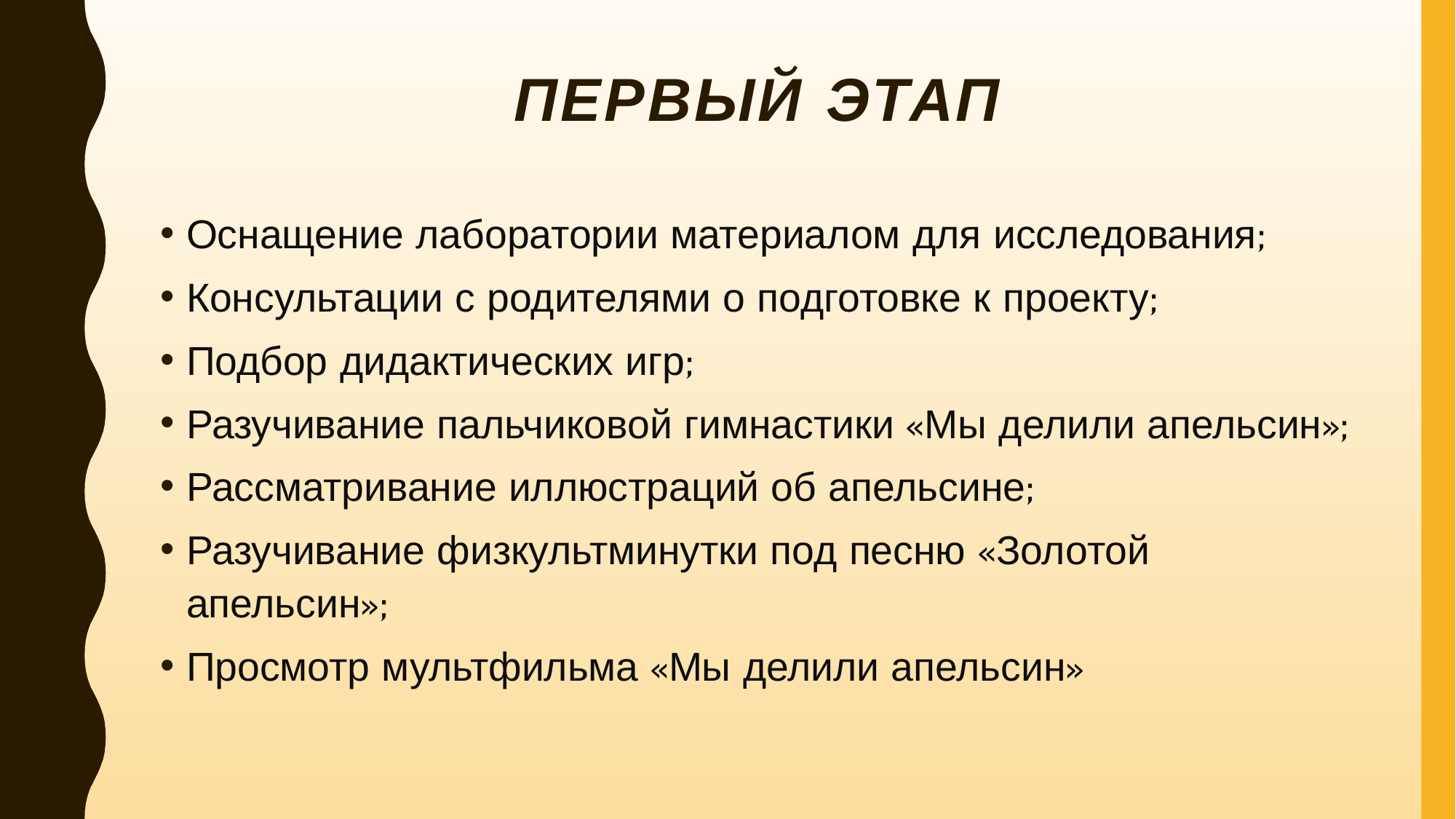

# Первый этап
Оснащение лаборатории материалом для исследования;
Консультации с родителями о подготовке к проекту;
Подбор дидактических игр;
Разучивание пальчиковой гимнастики «Мы делили апельсин»;
Рассматривание иллюстраций об апельсине;
Разучивание физкультминутки под песню «Золотой апельсин»;
Просмотр мультфильма «Мы делили апельсин»